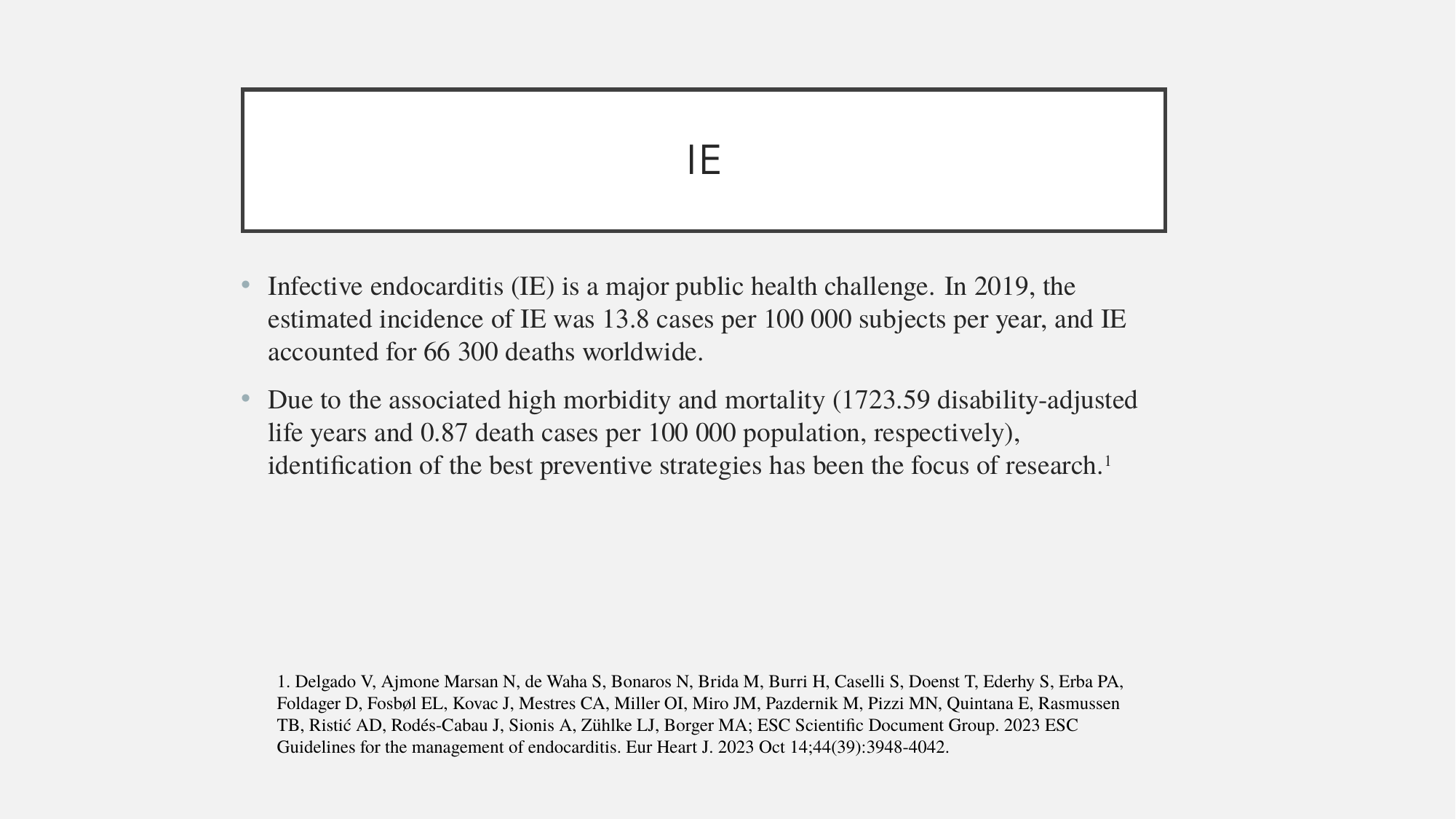

# IE
Infective endocarditis (IE) is a major public health challenge. In 2019, the estimated incidence of IE was 13.8 cases per 100 000 subjects per year, and IE accounted for 66 300 deaths worldwide.
Due to the associated high morbidity and mortality (1723.59 disability-adjusted life years and 0.87 death cases per 100 000 population, respectively), identification of the best preventive strategies has been the focus of research.1
1. Delgado V, Ajmone Marsan N, de Waha S, Bonaros N, Brida M, Burri H, Caselli S, Doenst T, Ederhy S, Erba PA, Foldager D, Fosbøl EL, Kovac J, Mestres CA, Miller OI, Miro JM, Pazdernik M, Pizzi MN, Quintana E, Rasmussen TB, Ristić AD, Rodés-Cabau J, Sionis A, Zühlke LJ, Borger MA; ESC Scientific Document Group. 2023 ESC Guidelines for the management of endocarditis. Eur Heart J. 2023 Oct 14;44(39):3948-4042.